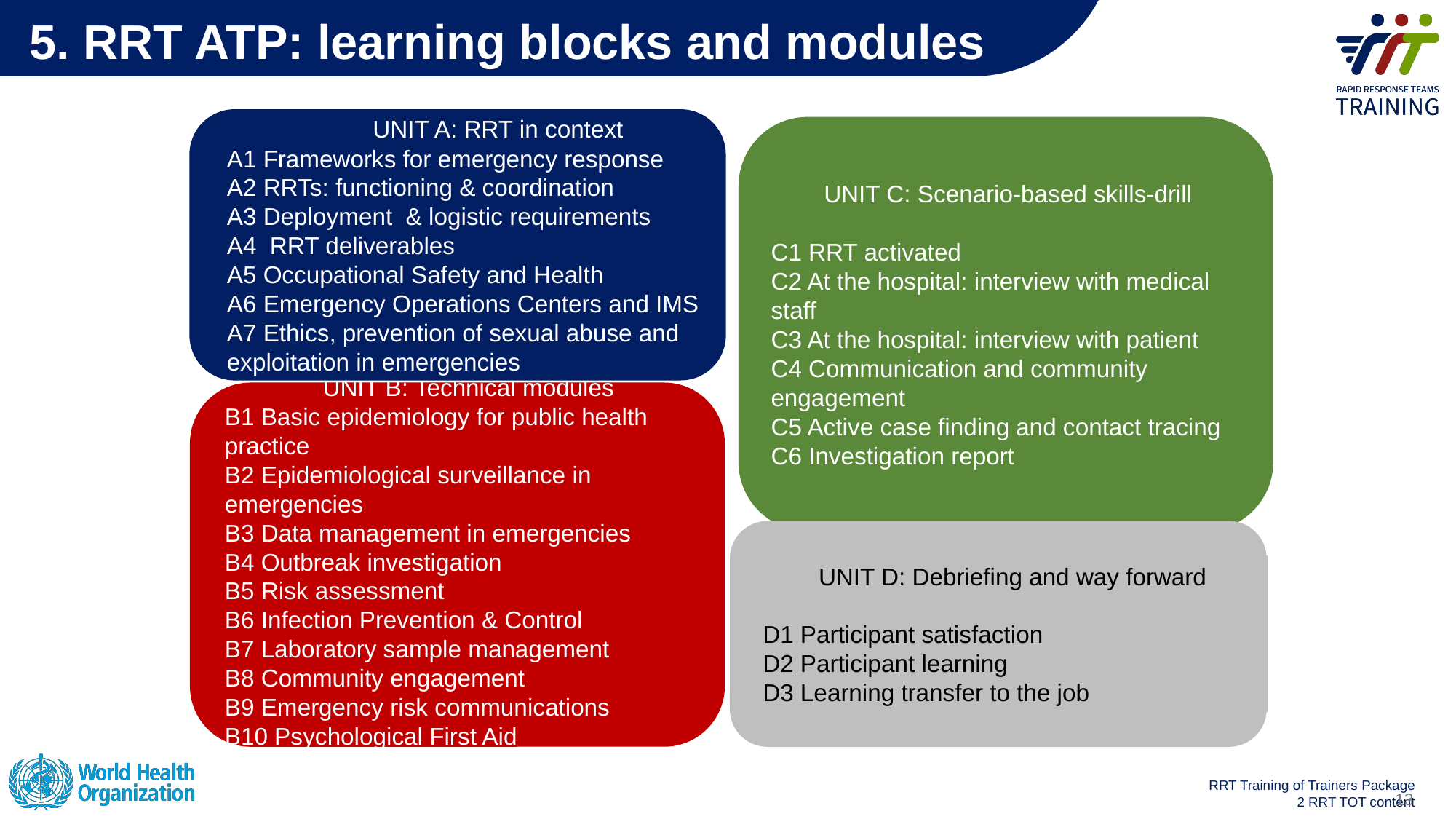

5. RRT ATP: learning blocks and modules
UNIT A: RRT in context
A1 Frameworks for emergency response
A2 RRTs: functioning & coordination
A3 Deployment  & logistic requirements
A4  RRT deliverables
A5 Occupational Safety and Health
A6 Emergency Operations Centers and IMS
A7 Ethics, prevention of sexual abuse and exploitation in emergencies

UNIT C: Scenario-based skills-drill

C1 RRT activated
C2 At the hospital: interview with medical staff
C3 At the hospital: interview with patient
C4 Communication and community engagement
C5 Active case finding and contact tracing
C6 Investigation report

UNIT B: Technical modules
B1 Basic epidemiology for public health practice
B2 Epidemiological surveillance in emergencies
B3 Data management in emergencies
B4 Outbreak investigation
B5 Risk assessment
B6 Infection Prevention & Control
B7 Laboratory sample management
B8 Community engagement
B9 Emergency risk communications
B10 Psychological First Aid

UNIT D: Debriefing and way forward

D1 Participant satisfaction
D2 Participant learning
D3 Learning transfer to the job